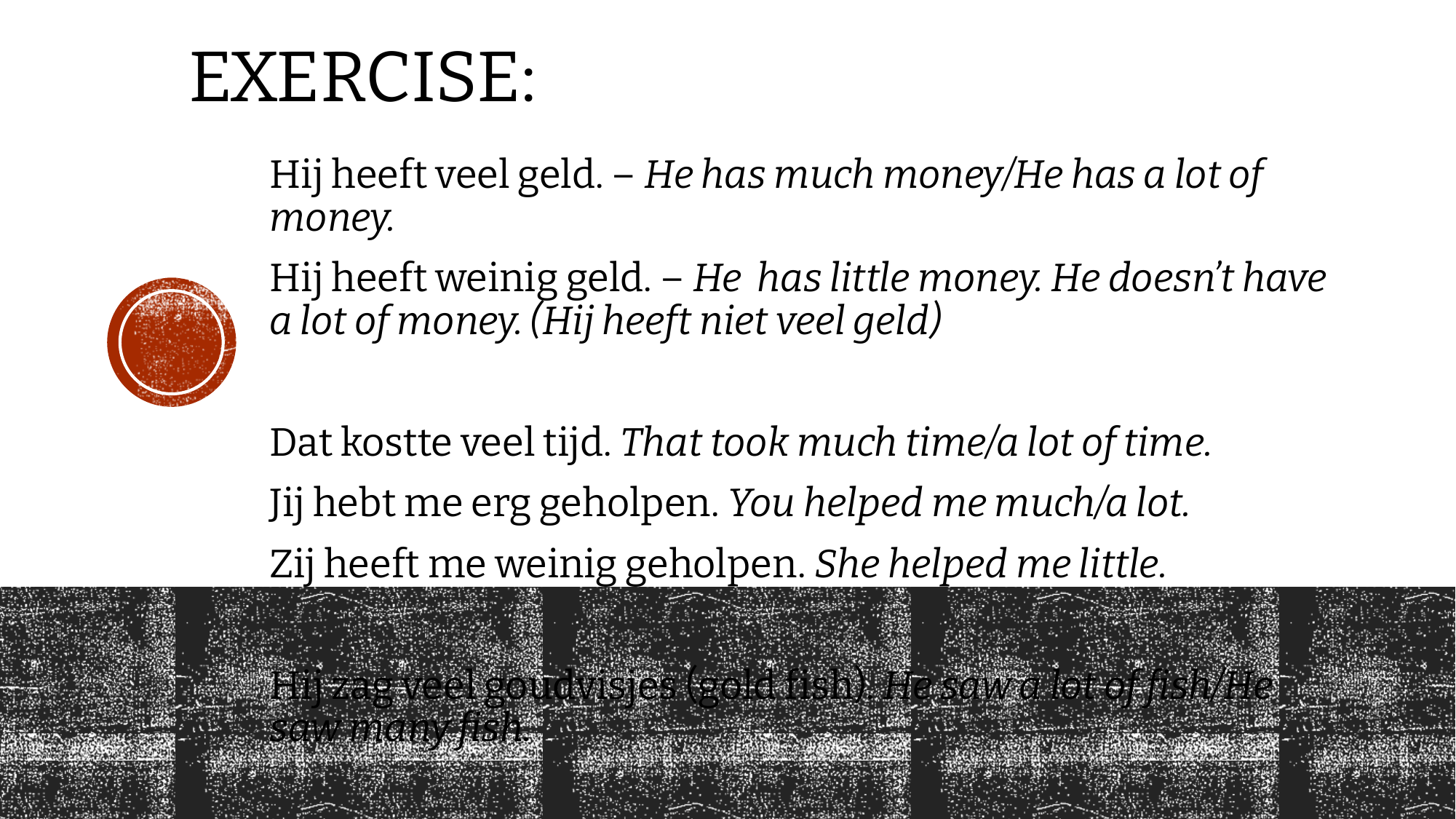

# Exercise:
Hij heeft veel geld. – He has much money/He has a lot of money.
Hij heeft weinig geld. – He  has little money. He doesn’t have a lot of money. (Hij heeft niet veel geld)

Dat kostte veel tijd. That took much time/a lot of time.
Jij hebt me erg geholpen. You helped me much/a lot.
Zij heeft me weinig geholpen. She helped me little.

Hij zag veel goudvisjes (gold fish). He saw a lot of fish/He saw many fish.